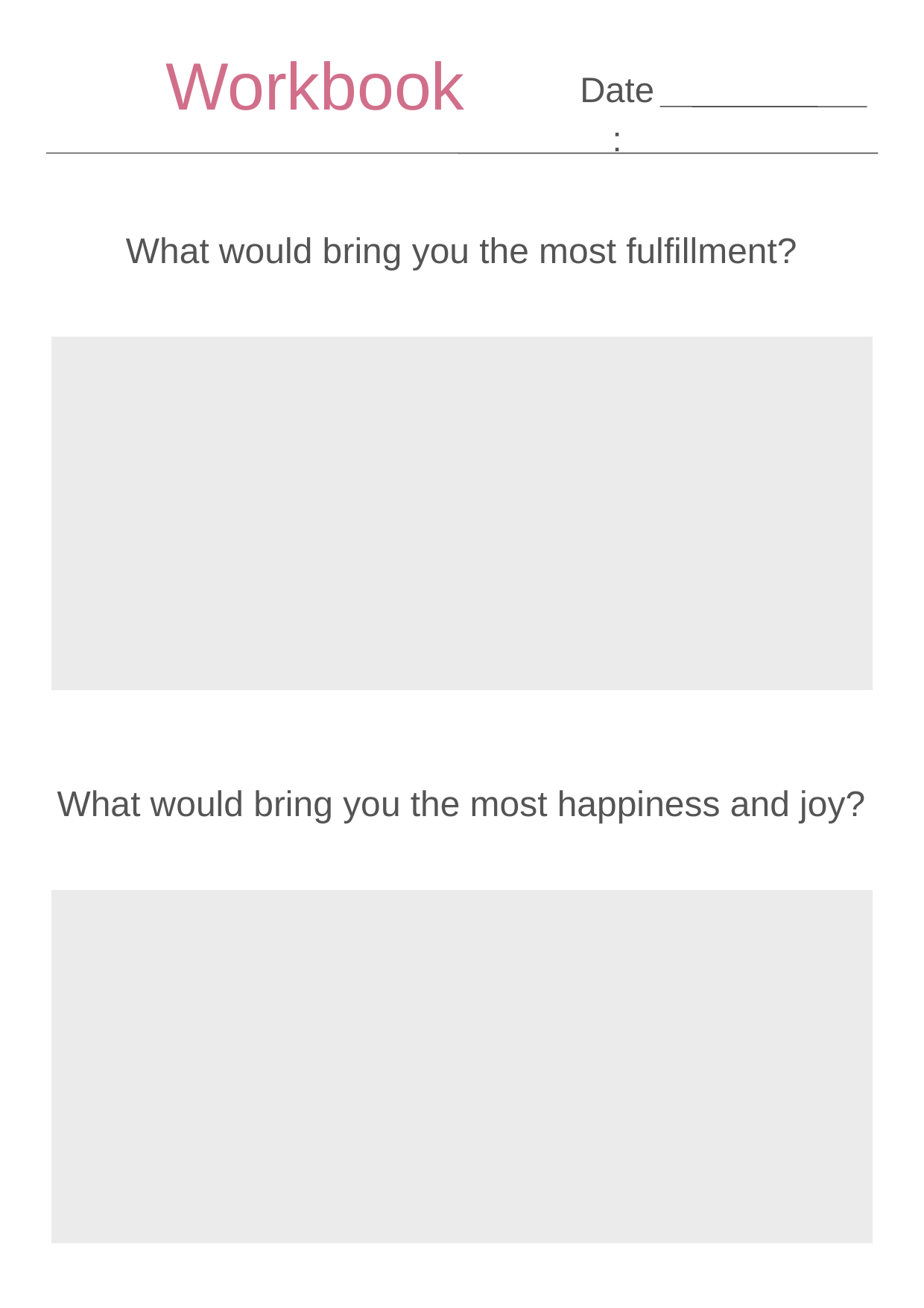

Workbook
Date:

What would bring you the most fulfillment?

What would bring you the most happiness and joy?